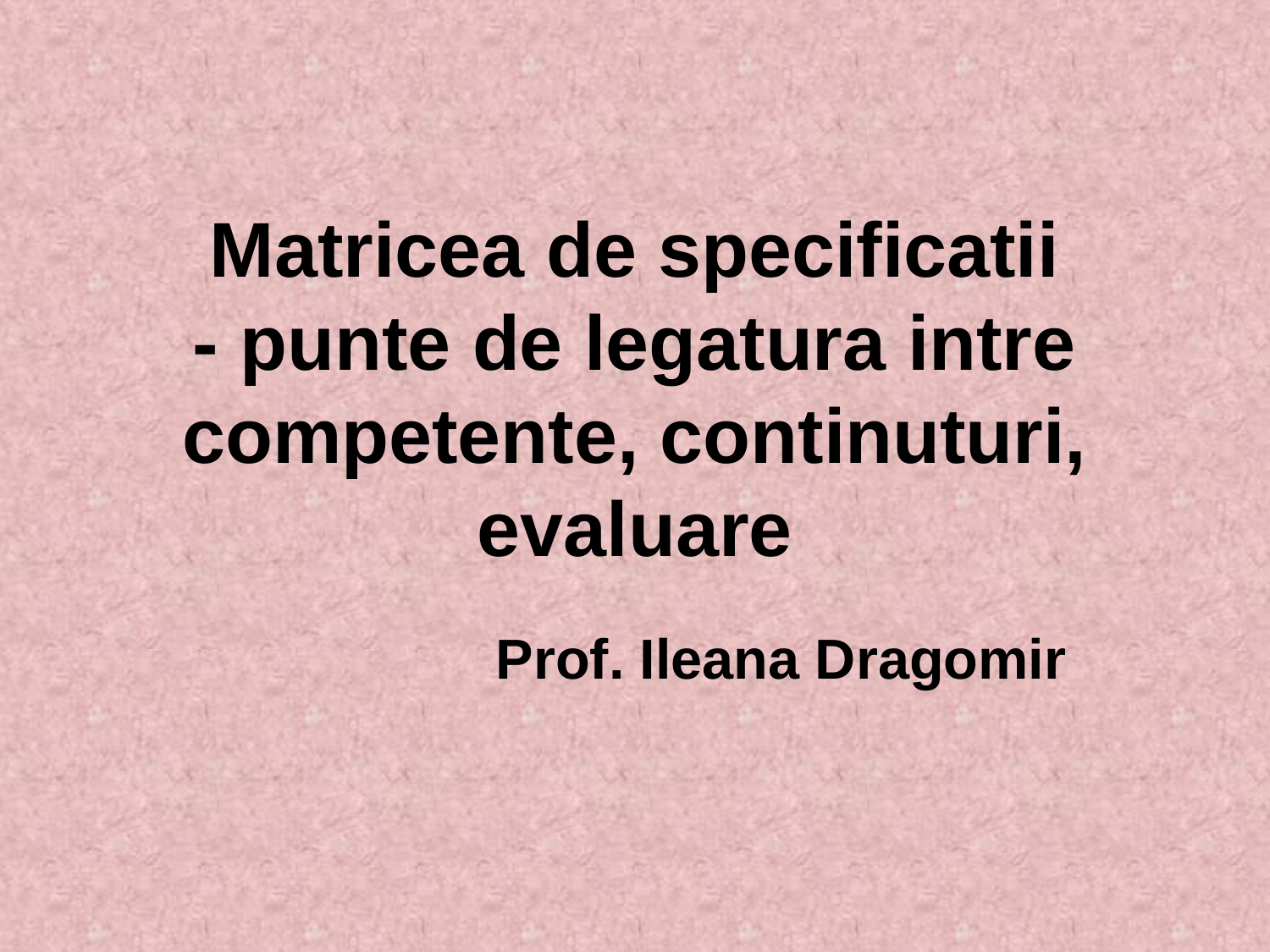

# Matricea de specificatii - punte de legatura intre competente, continuturi, evaluare
Prof. Ileana Dragomir